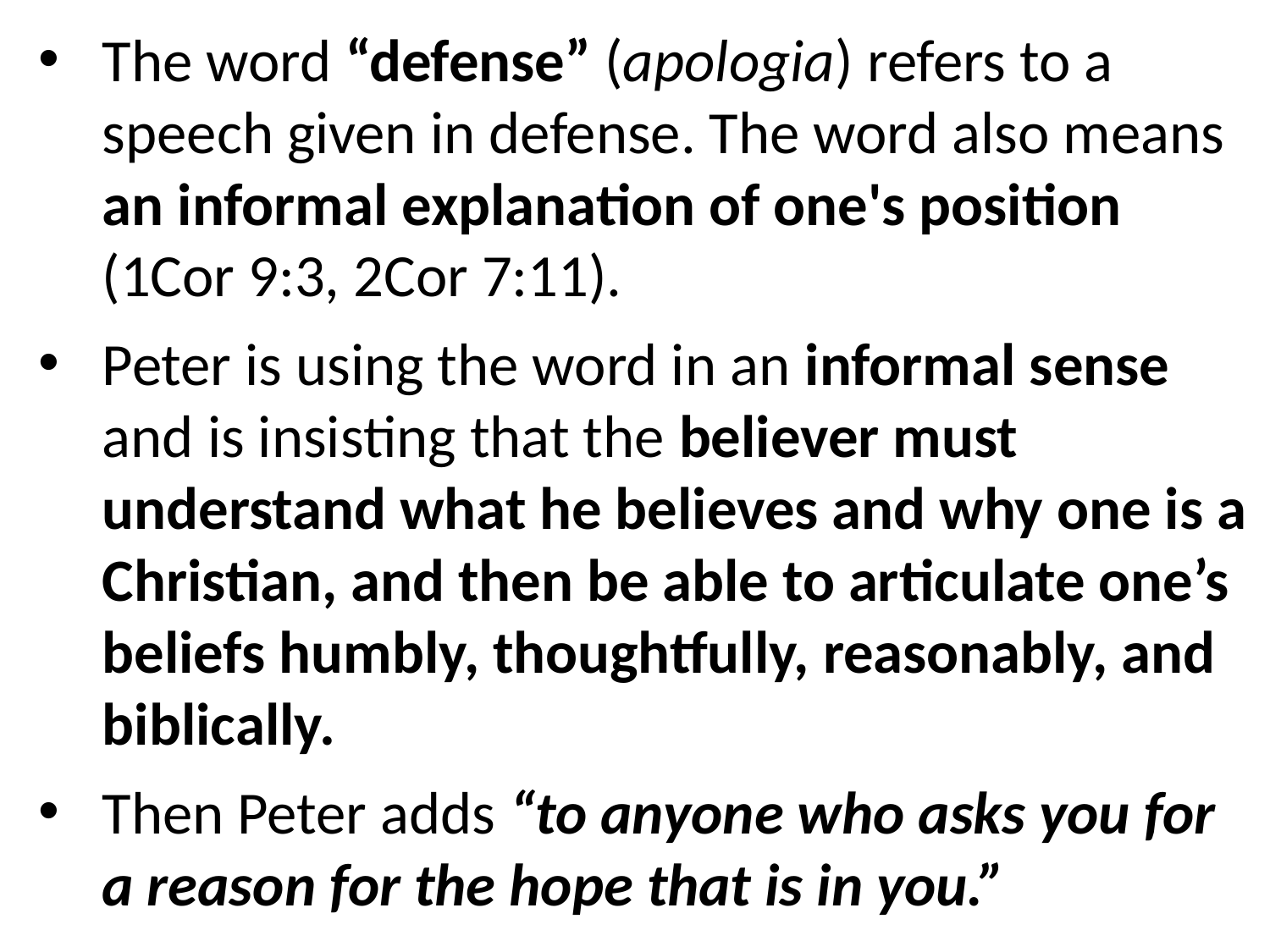

The word “defense” (apologia) refers to a speech given in defense. The word also means an informal explanation of one's position (1Cor 9:3, 2Cor 7:11).

Peter is using the word in an informal sense and is insisting that the believer must understand what he believes and why one is a Christian, and then be able to articulate one’s beliefs humbly, thoughtfully, reasonably, and biblically.

Then Peter adds “to anyone who asks you for a reason for the hope that is in you.”